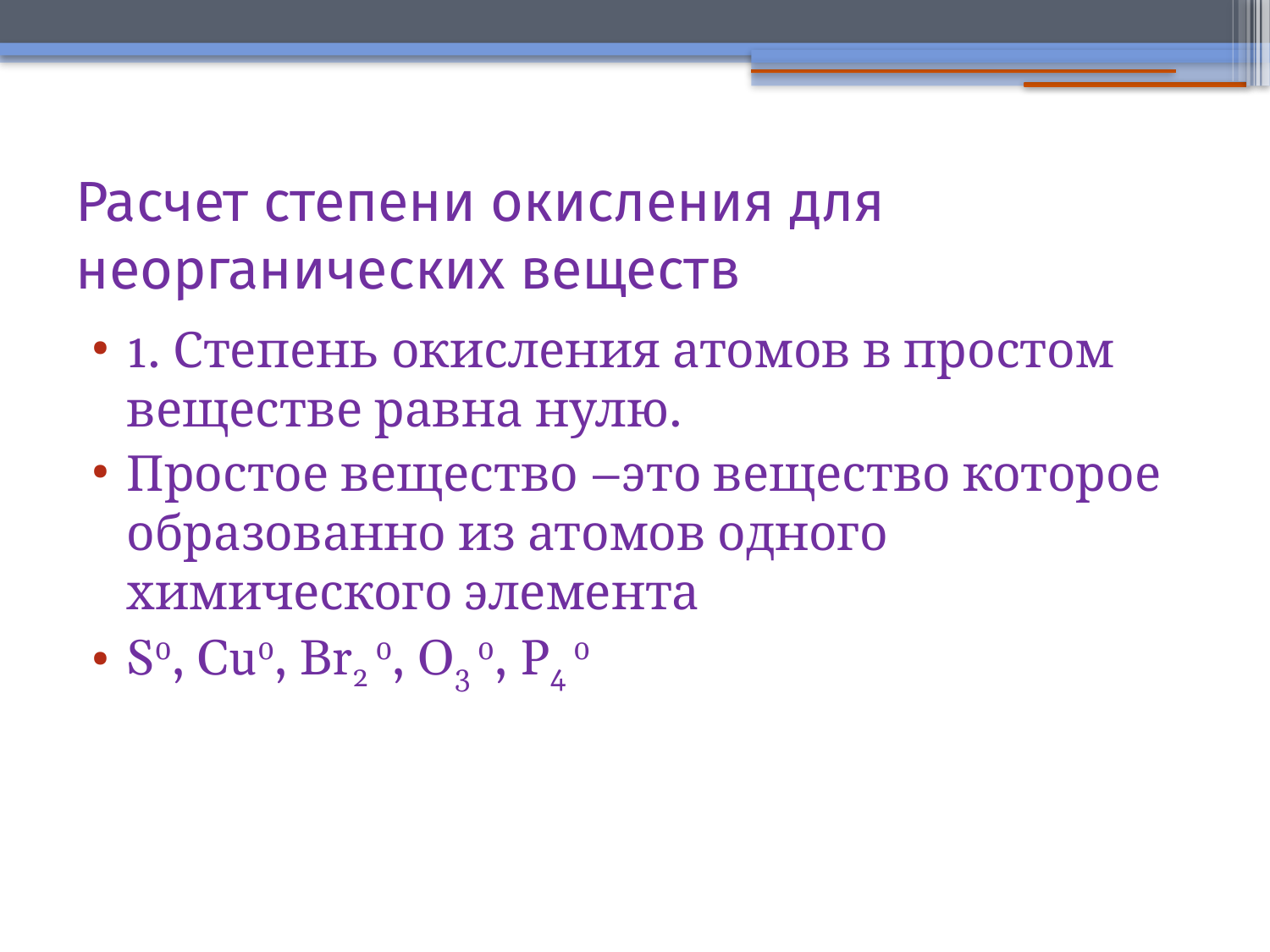

Расчет степени окисления для неорганических веществ
1. Степень окисления атомов в простом веществе равна нулю.
Простое вещество –это вещество которое образованно из атомов одного химического элемента
S0, Cu0, Br2 0, O3 0, P4 0